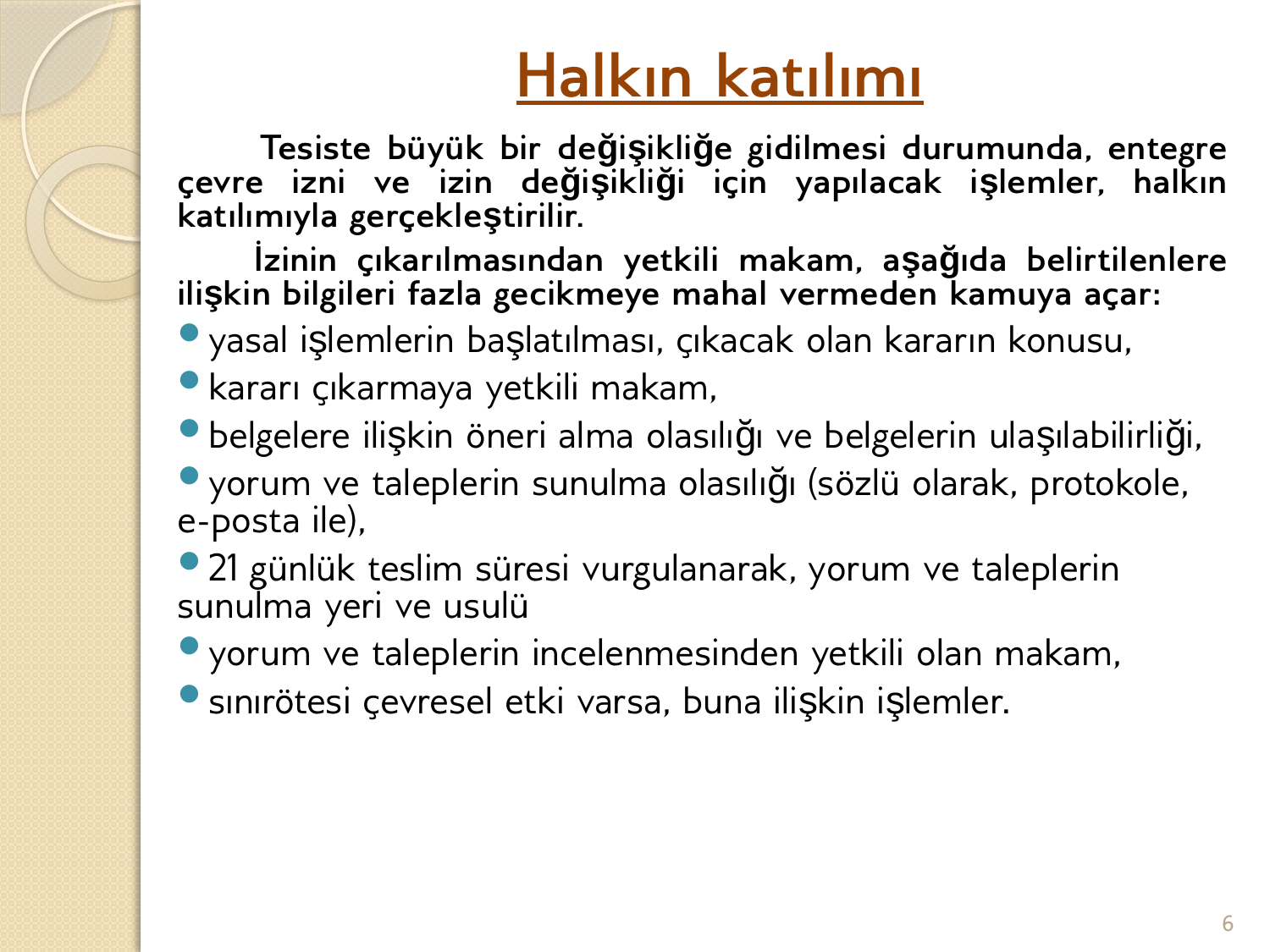

# Halkın katılımı
          Tesiste büyük bir değişikliğe gidilmesi durumunda, entegre çevre izni ve izin değişikliği için yapılacak işlemler, halkın katılımıyla gerçekleştirilir.
    İzinin çıkarılmasından yetkili makam, aşağıda belirtilenlere ilişkin bilgileri fazla gecikmeye mahal vermeden kamuya açar:
yasal işlemlerin başlatılması, çıkacak olan kararın konusu,
kararı çıkarmaya yetkili makam,
belgelere ilişkin öneri alma olasılığı ve belgelerin ulaşılabilirliği,
yorum ve taleplerin sunulma olasılığı (sözlü olarak, protokole, e-posta ile),
21 günlük teslim süresi vurgulanarak, yorum ve taleplerin sunulma yeri ve usulü
yorum ve taleplerin incelenmesinden yetkili olan makam,
sınırötesi çevresel etki varsa, buna ilişkin işlemler.
6